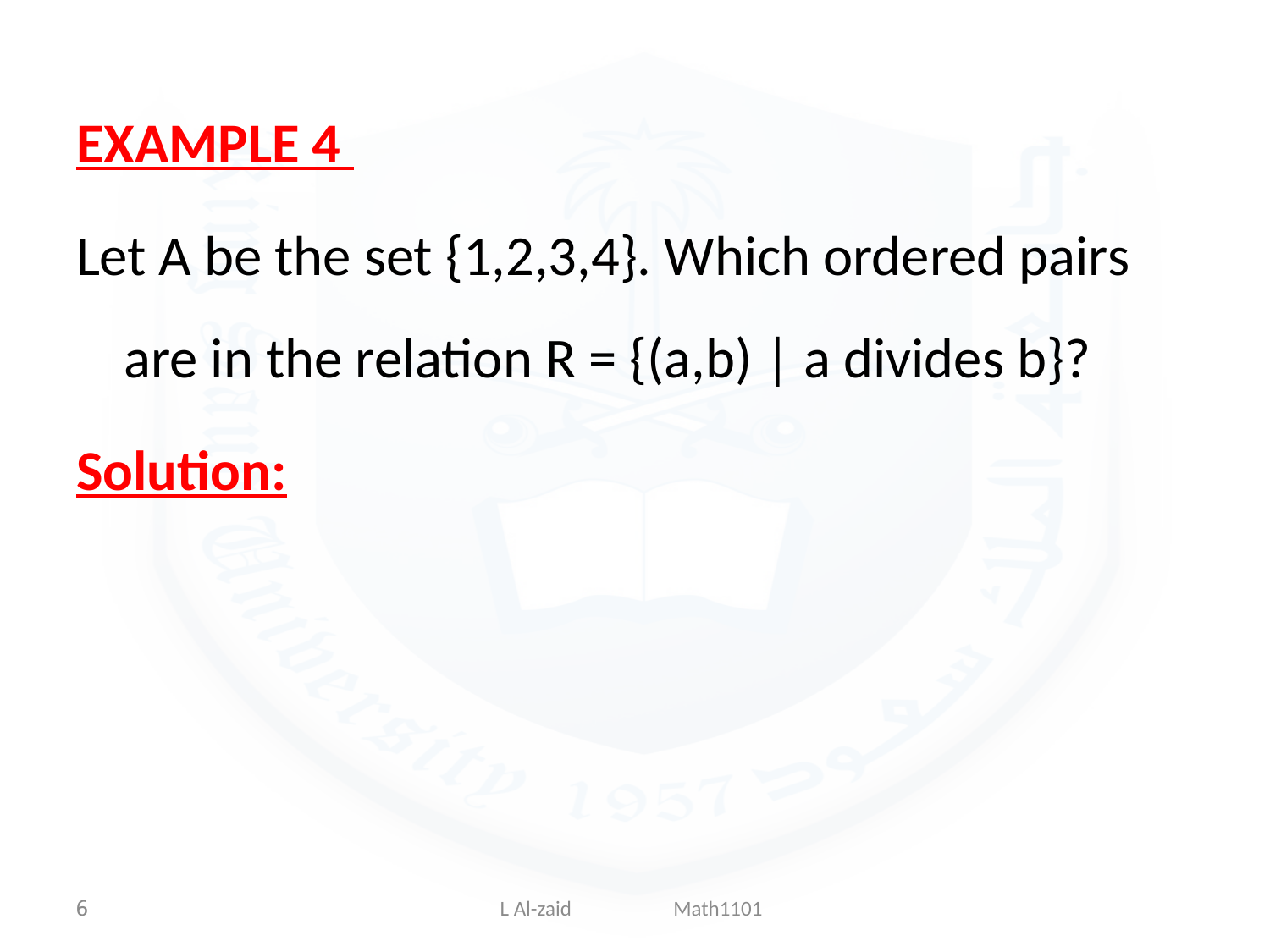

EXAMPLE 4
Let A be the set {1,2,3,4}. Which ordered pairs are in the relation R = {(a,b) | a divides b}?
Solution:

6
 L Al-zaid                     Math1101